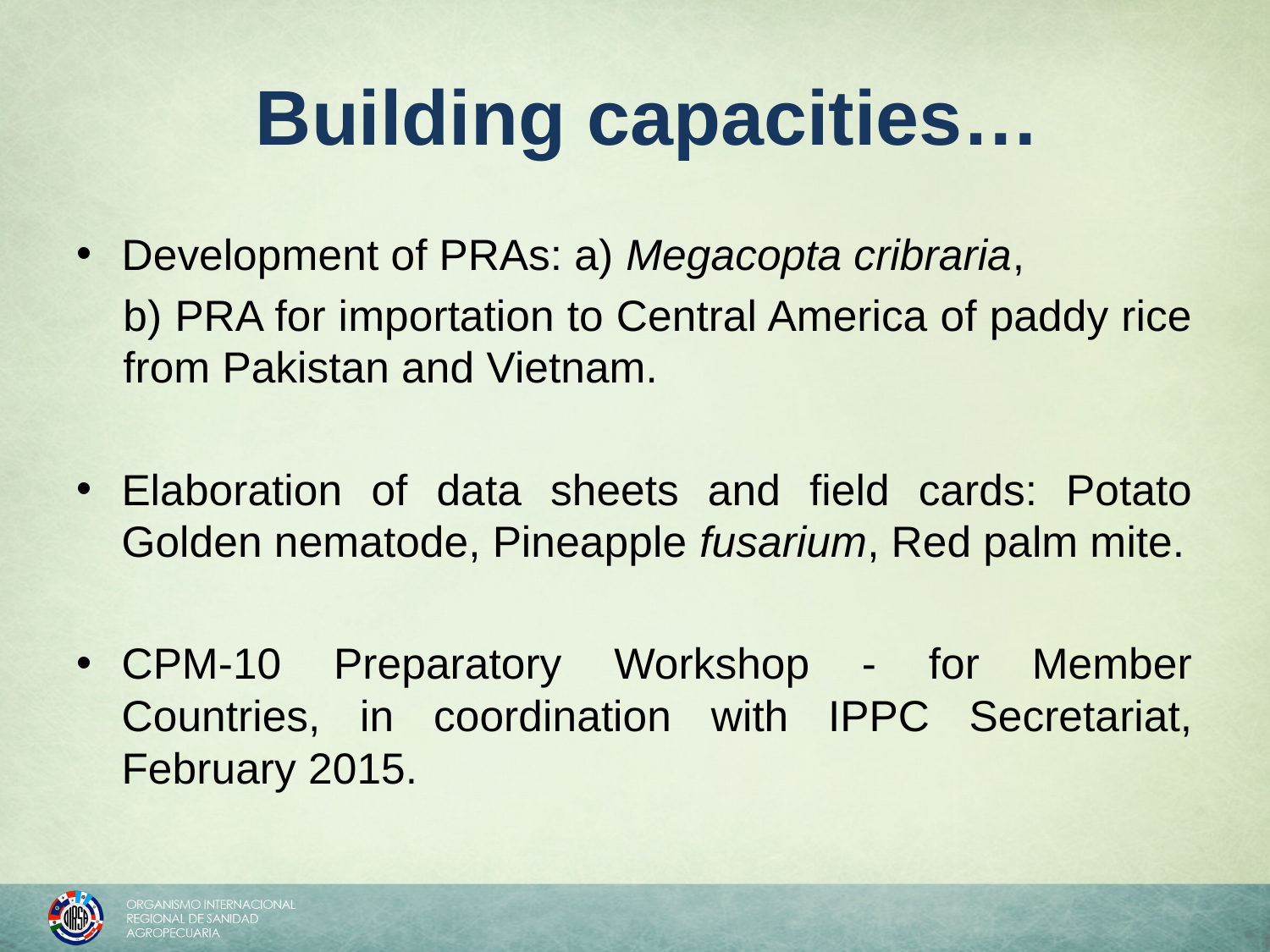

Building capacities…
Development of PRAs: a) Megacopta cribraria,
b) PRA for importation to Central America of paddy rice from Pakistan and Vietnam.

Elaboration of data sheets and field cards: Potato Golden nematode, Pineapple fusarium, Red palm mite.

CPM-10 Preparatory Workshop - for Member Countries, in coordination with IPPC Secretariat, February 2015.